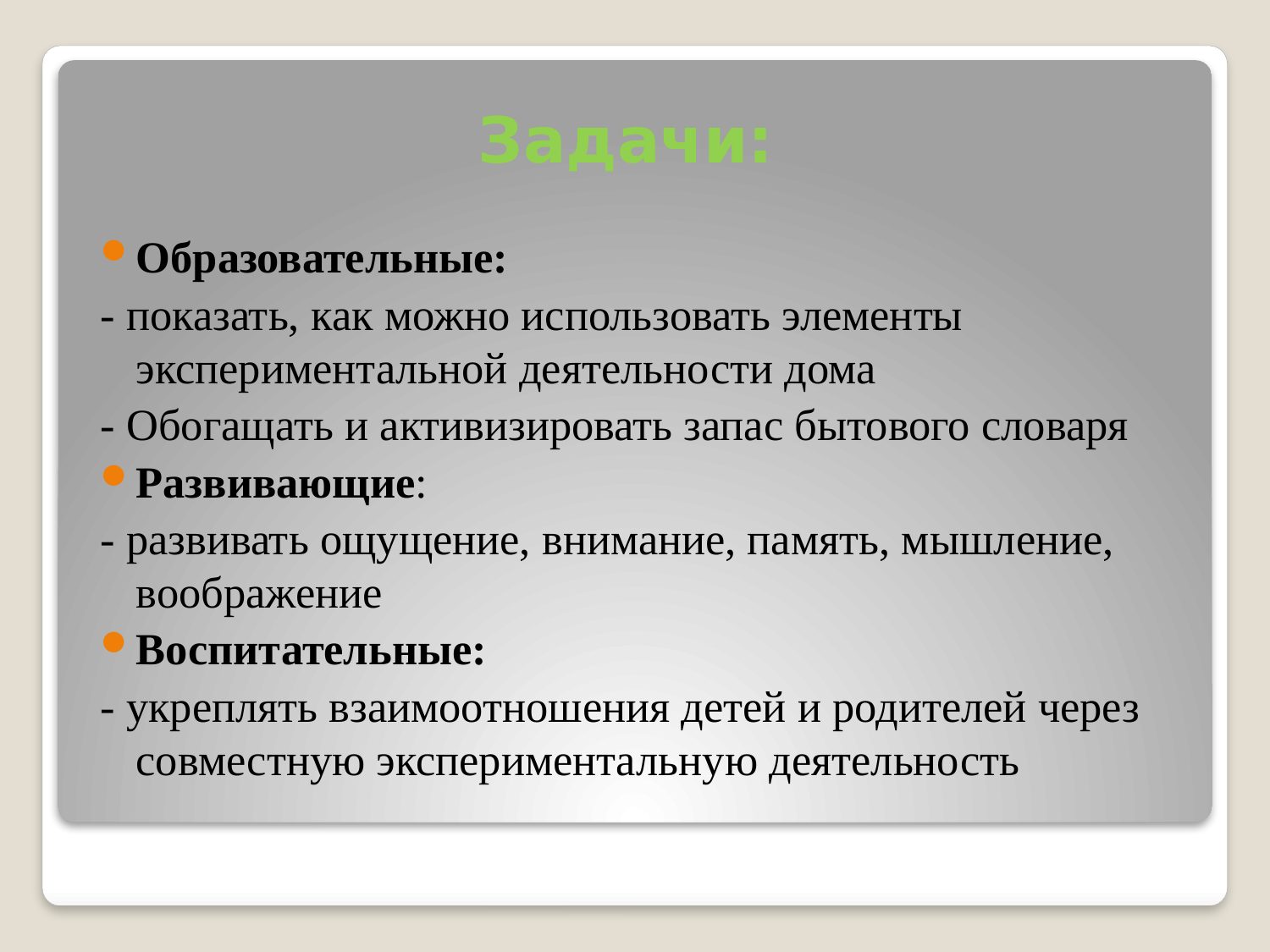

# Задачи:
Образовательные:
- показать, как можно использовать элементы экспериментальной деятельности дома
- Обогащать и активизировать запас бытового словаря
Развивающие:
- развивать ощущение, внимание, память, мышление, воображение
Воспитательные:
- укреплять взаимоотношения детей и родителей через совместную экспериментальную деятельность